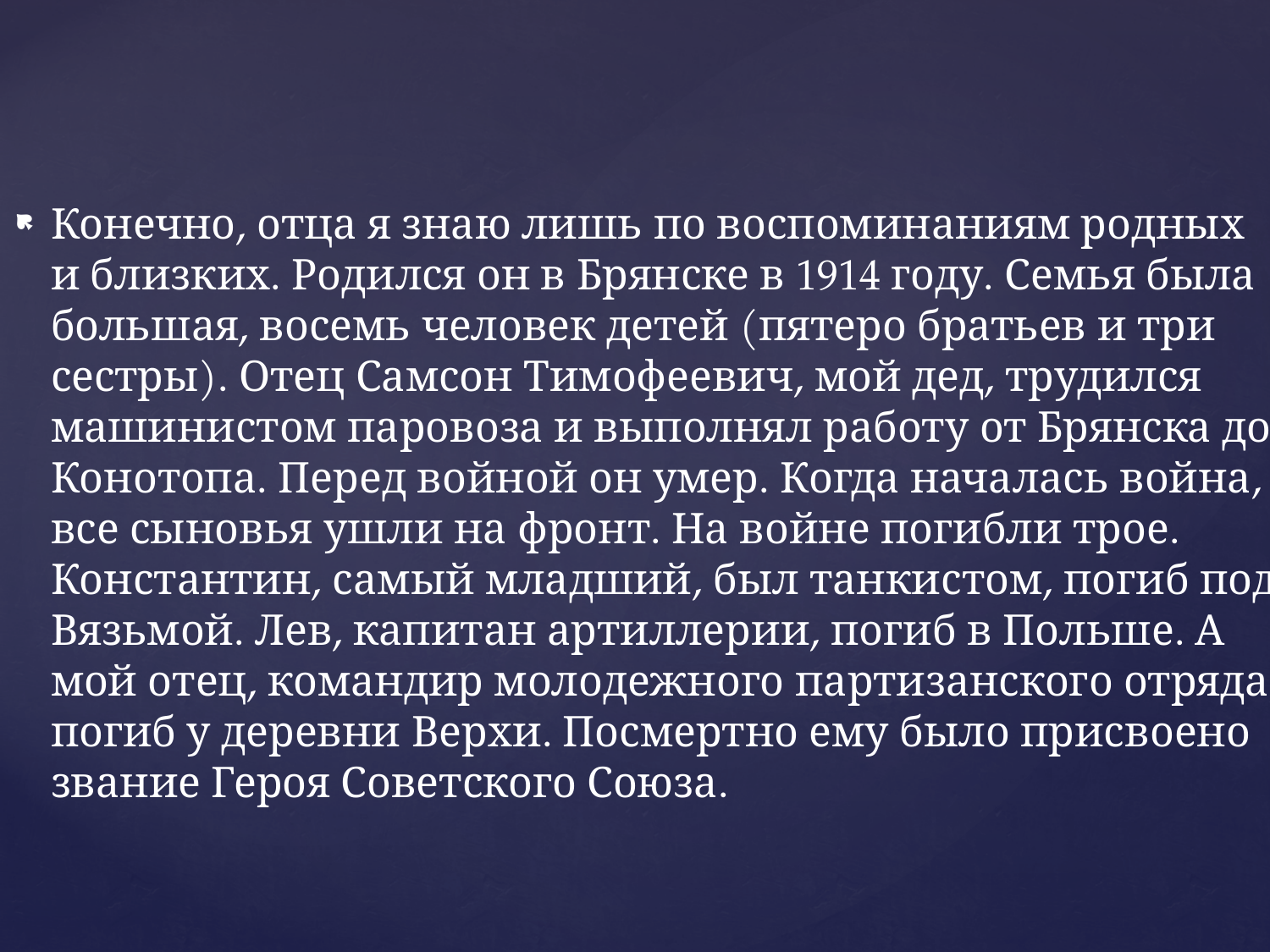

Конечно, отца я знаю лишь по воспоминаниям родных и близких. Родился он в Брянске в 1914 году. Семья была большая, восемь человек детей (пятеро братьев и три сестры). Отец Самсон Тимофеевич, мой дед, трудился машинистом паровоза и выполнял работу от Брянска до Конотопа. Перед войной он умер. Когда началась война, все сыновья ушли на фронт. На войне погибли трое. Константин, самый младший, был танкистом, погиб под Вязьмой. Лев, капитан артиллерии, погиб в Польше. А мой отец, командир молодежного партизанского отряда, погиб у деревни Верхи. Посмертно ему было присвоено звание Героя Советского Союза.
#